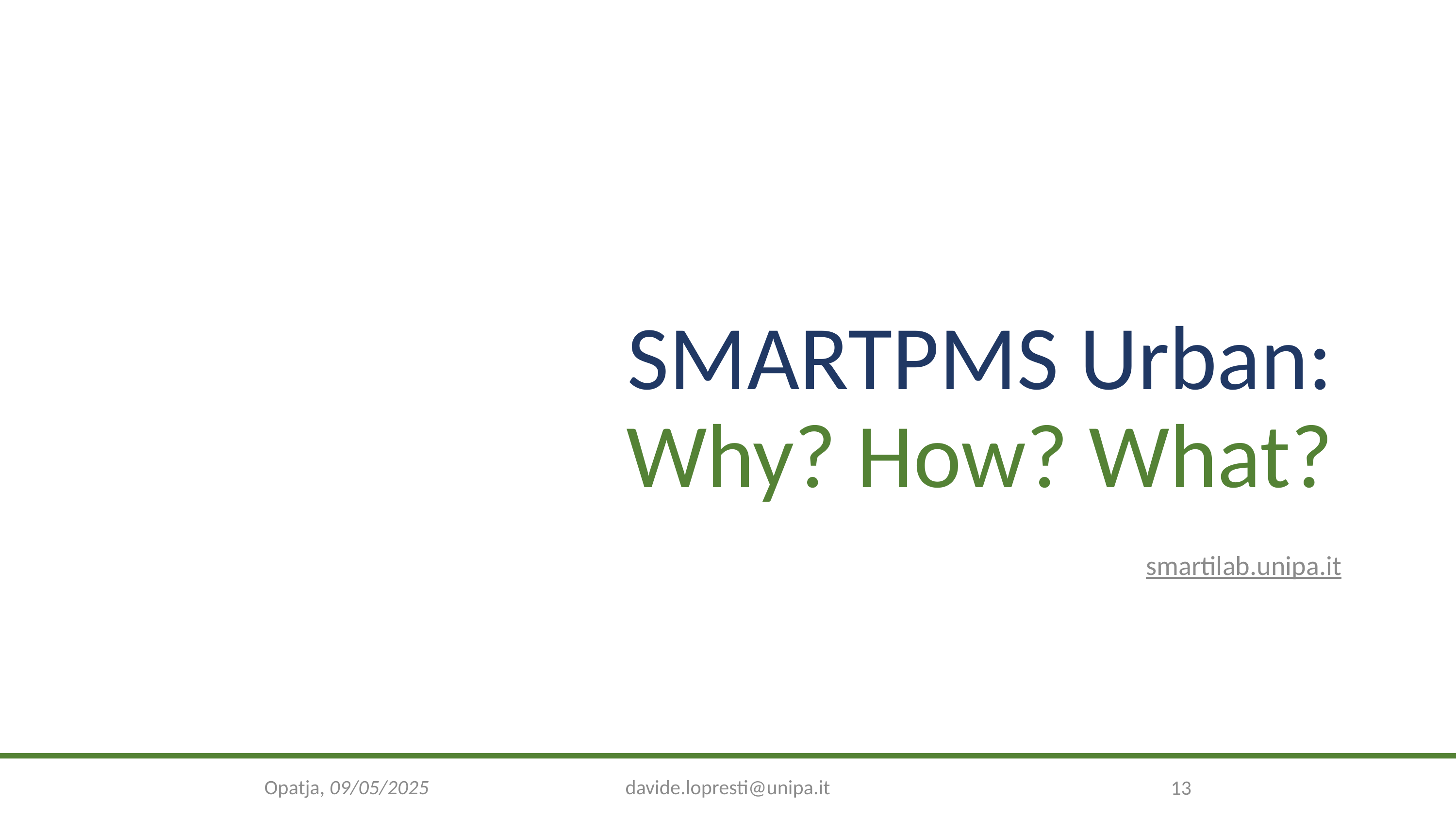

# SMARTPMS Urban: Why? How? What?
smartilab.unipa.it
13
Opatja, 09/05/2025
davide.lopresti@unipa.it